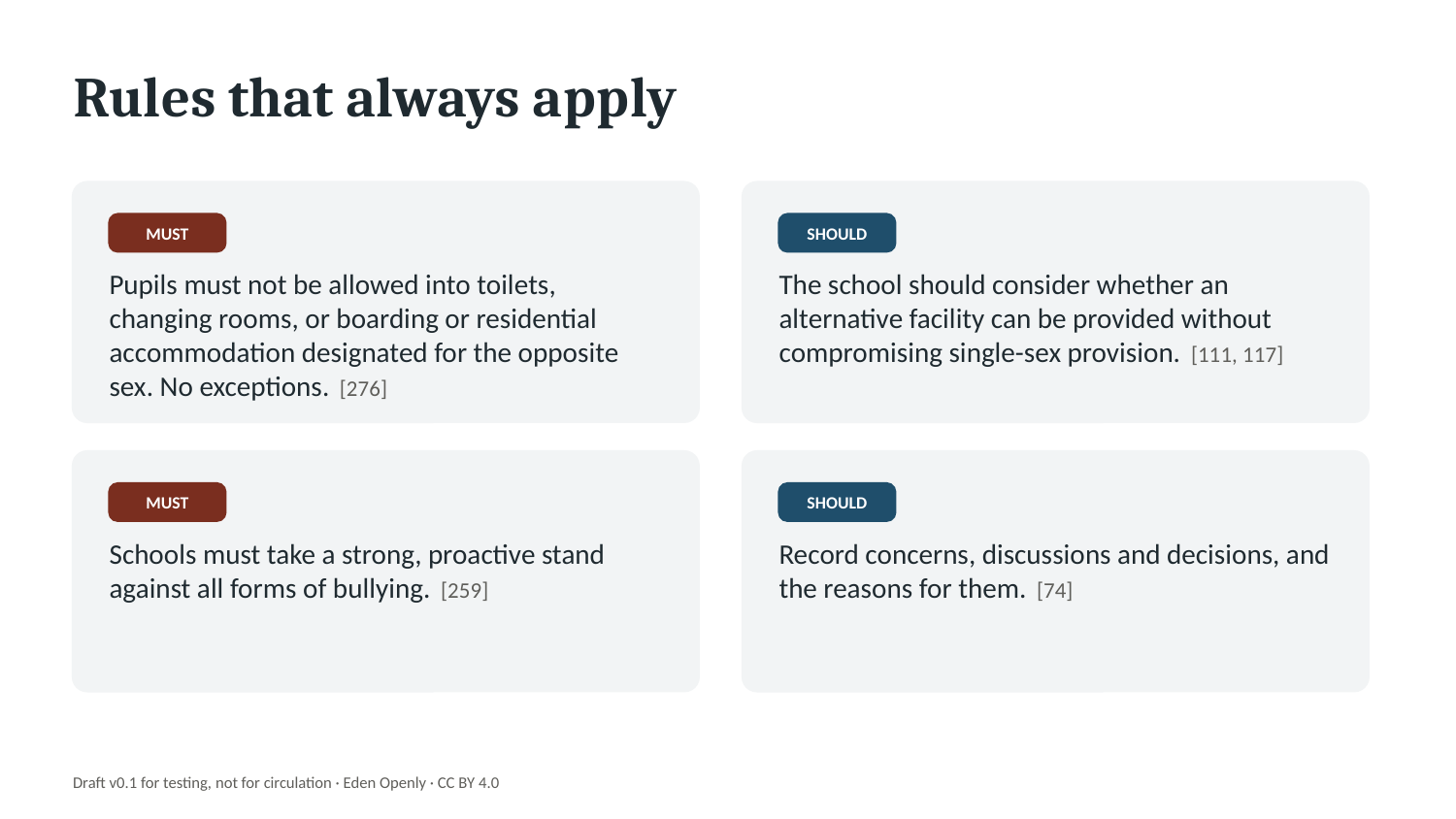

Rules that always apply

MUST

SHOULD
Pupils must not be allowed into toilets, changing rooms, or boarding or residential accommodation designated for the opposite sex. No exceptions.  [276]
The school should consider whether an alternative facility can be provided without compromising single-sex provision.  [111, 117]

MUST

SHOULD
Schools must take a strong, proactive stand against all forms of bullying.  [259]
Record concerns, discussions and decisions, and the reasons for them.  [74]
Draft v0.1 for testing, not for circulation · Eden Openly · CC BY 4.0